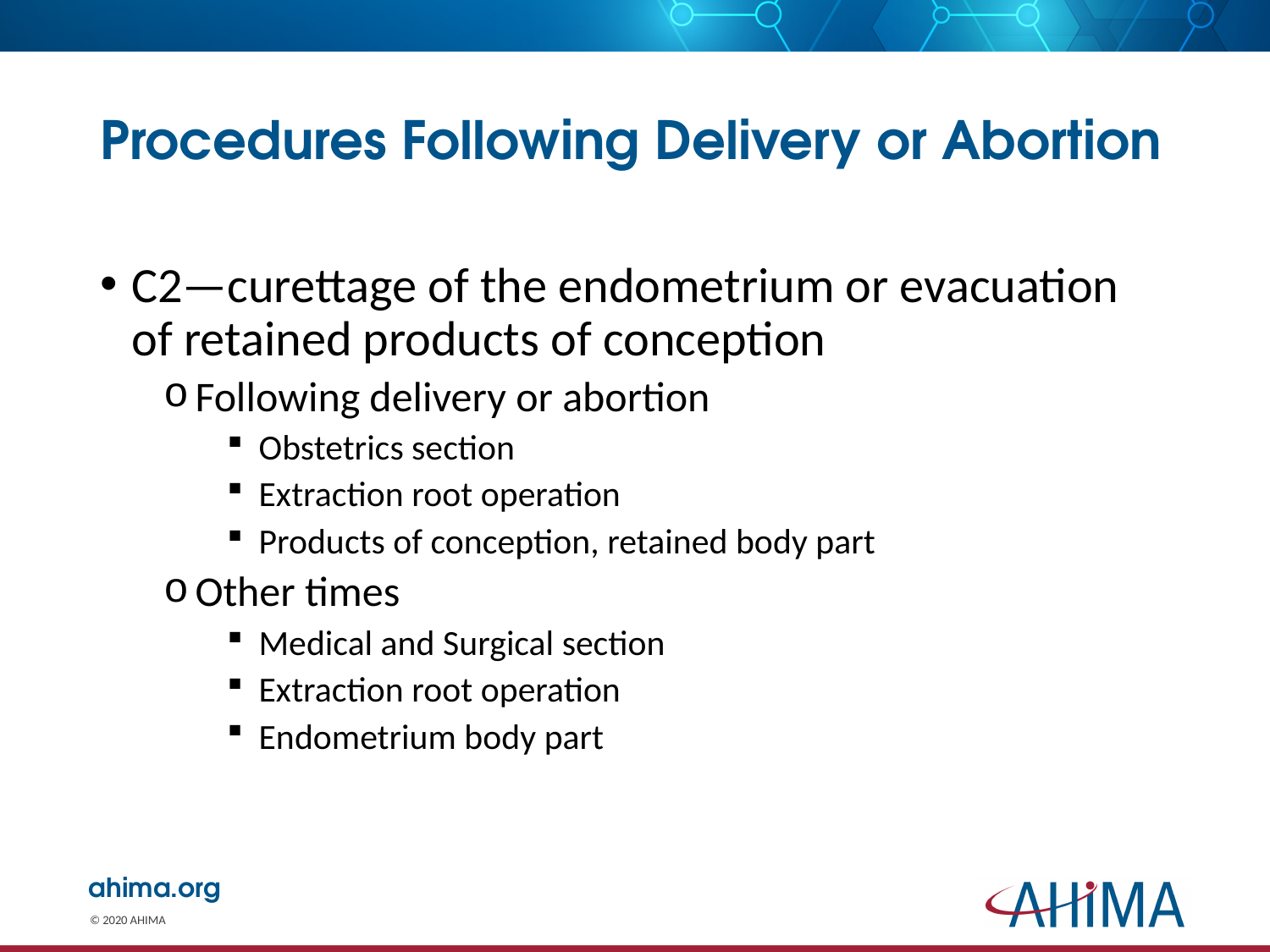

# Procedures Following Delivery or Abortion
C2—curettage of the endometrium or evacuation of retained products of conception
Following delivery or abortion
Obstetrics section
Extraction root operation
Products of conception, retained body part
Other times
Medical and Surgical section
Extraction root operation
Endometrium body part